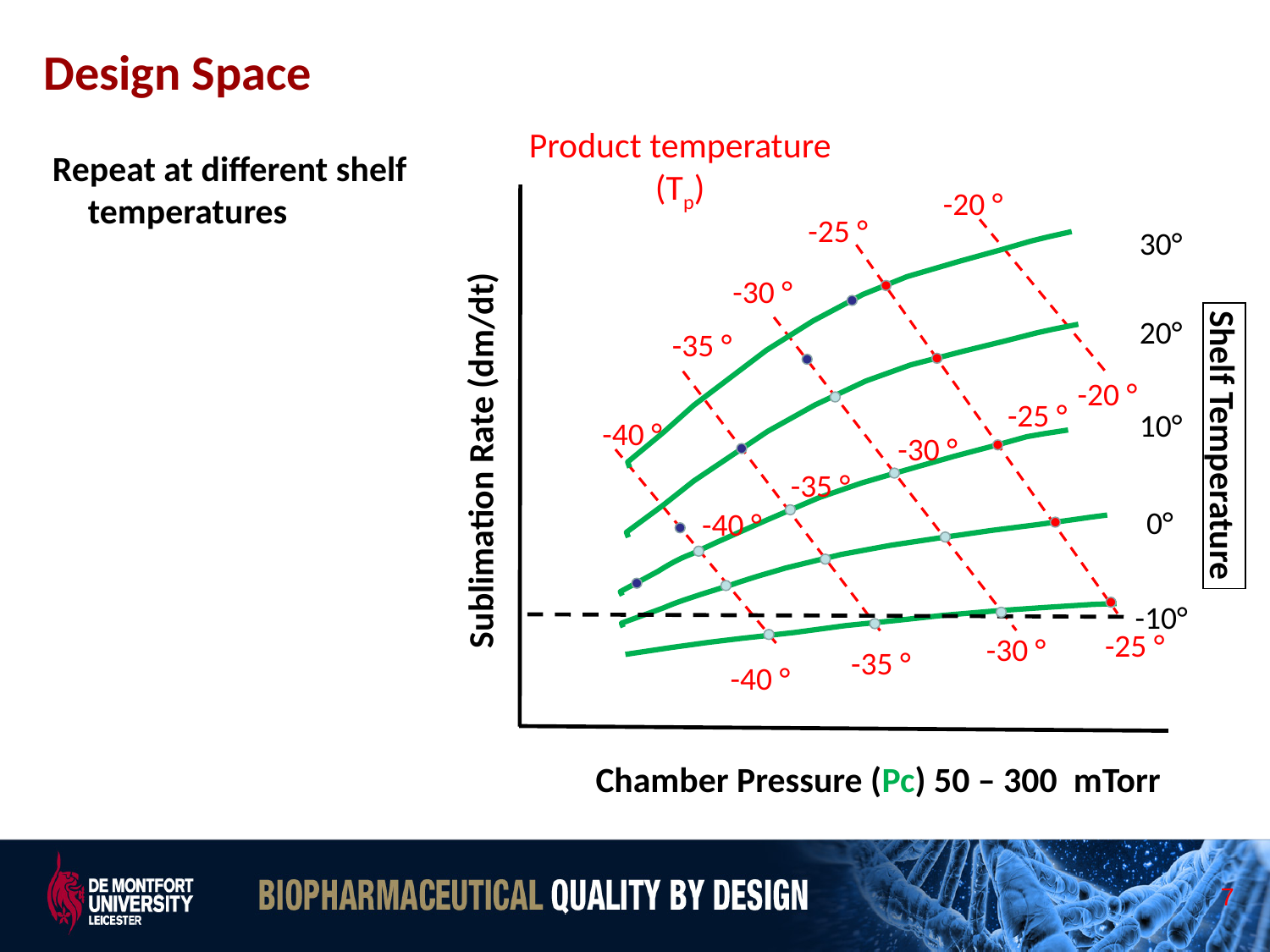

# Design Space
Product temperature (Tp)
Repeat at different shelf temperatures
-20 °
-25 °
30°

-30 °

20°

-35 °

-20 °

-25 °
10°
-40 °
 Shelf Temperature
-30 °

Sublimation Rate (dm/dt)

-35 °

0°
-40 °

-10°

-25 °

-30 °
-35 °
-40 °
Chamber Pressure (Pc) 50 – 300  mTorr